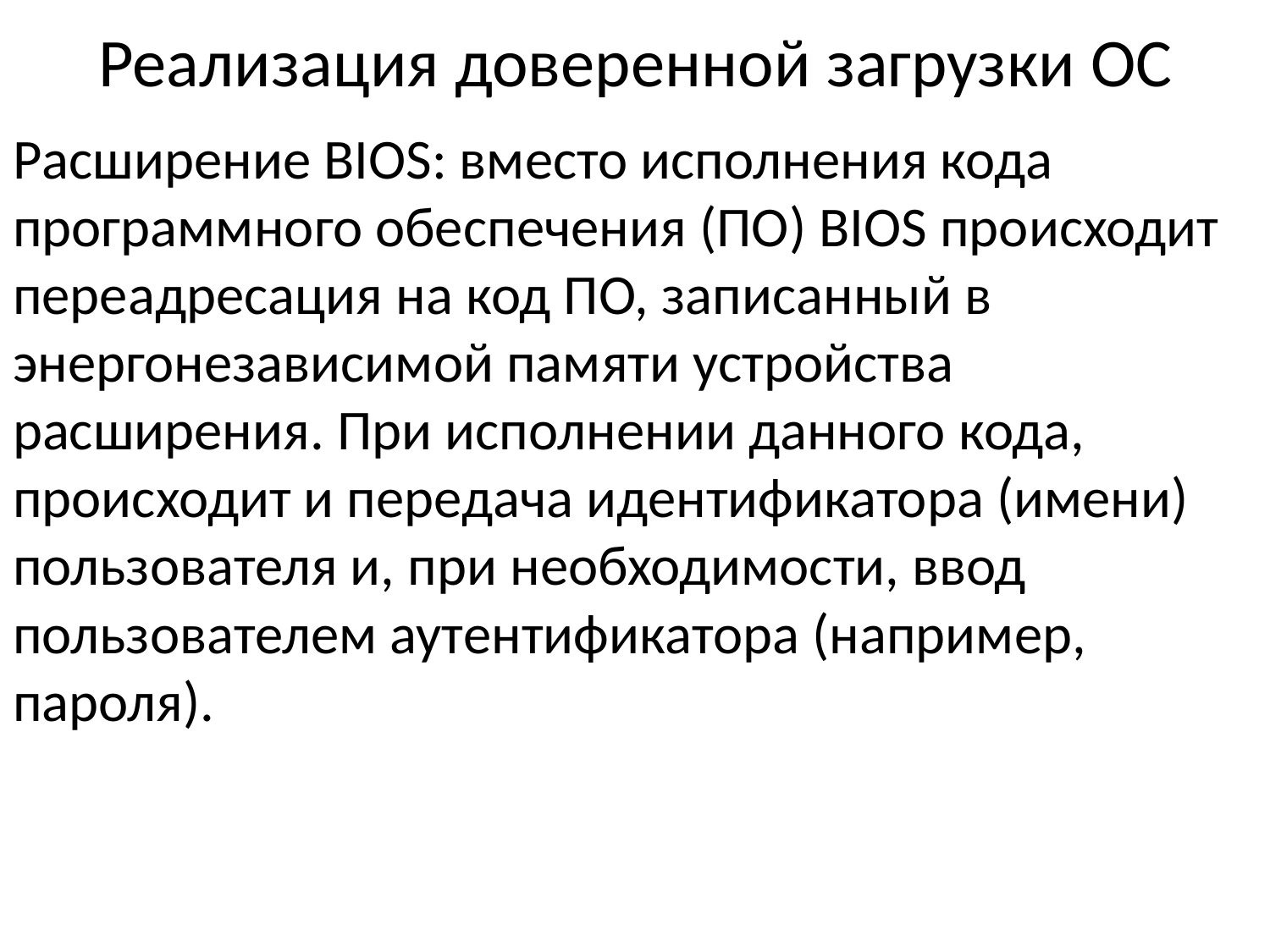

# Реализация доверенной загрузки ОС
Расширение BIOS: вместо исполнения кода программного обеспечения (ПО) BIOS происходит переадресация на код ПО, записанный в энергонезависимой памяти устройства расширения. При исполнении данного кода, происходит и передача идентификатора (имени) пользователя и, при необходимости, ввод пользователем аутентификатора (например, пароля).